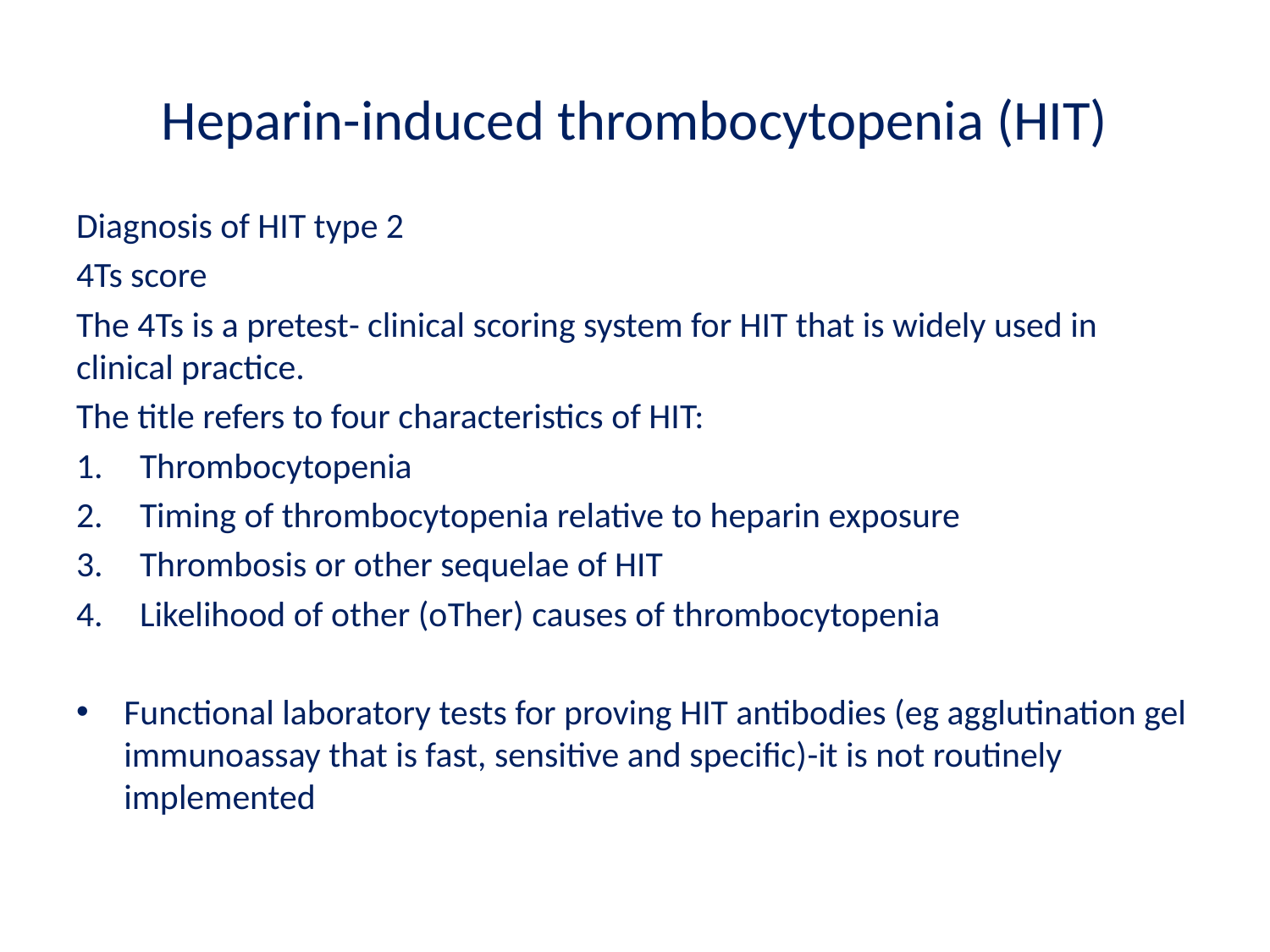

# Heparin-induced thrombocytopenia (HIT)
Diagnosis of HIT type 2
4Ts score
The 4Ts is a pretest- clinical scoring system for HIT that is widely used in clinical practice.
The title refers to four characteristics of HIT:
Thrombocytopenia
Timing of thrombocytopenia relative to heparin exposure
Thrombosis or other sequelae of HIT
Likelihood of other (oTher) causes of thrombocytopenia

Functional laboratory tests for proving HIT antibodies (eg agglutination gel immunoassay that is fast, sensitive and specific)-it is not routinely implemented